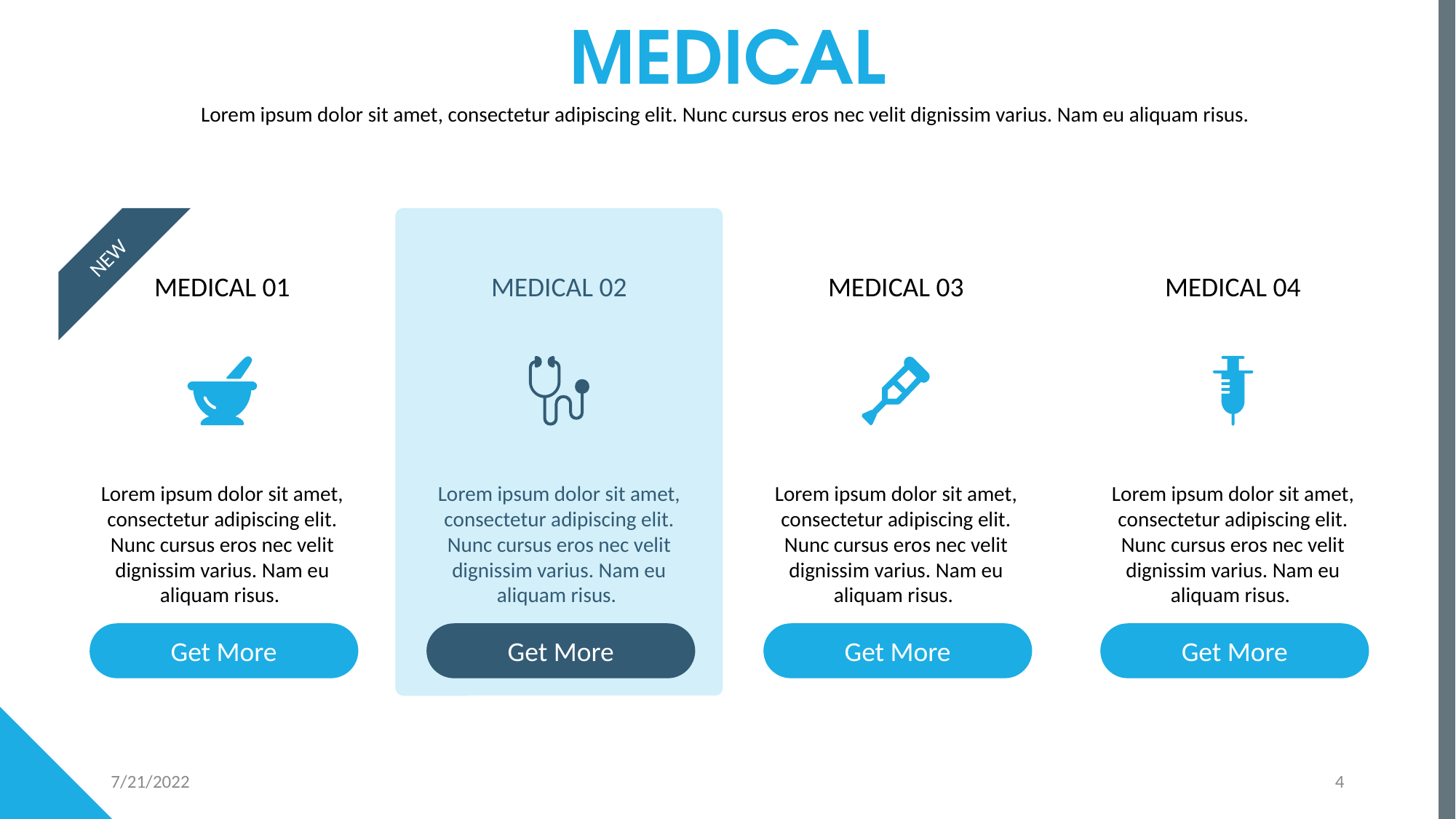

MEDICAL
Lorem ipsum dolor sit amet, consectetur adipiscing elit. Nunc cursus eros nec velit dignissim varius. Nam eu aliquam risus.

NEW
MEDICAL 01
MEDICAL 02
MEDICAL 03
MEDICAL 04

Lorem ipsum dolor sit amet, consectetur adipiscing elit. Nunc cursus eros nec velit dignissim varius. Nam eu aliquam risus.
Lorem ipsum dolor sit amet, consectetur adipiscing elit. Nunc cursus eros nec velit dignissim varius. Nam eu aliquam risus.
Lorem ipsum dolor sit amet, consectetur adipiscing elit. Nunc cursus eros nec velit dignissim varius. Nam eu aliquam risus.
Lorem ipsum dolor sit amet, consectetur adipiscing elit. Nunc cursus eros nec velit dignissim varius. Nam eu aliquam risus.
Get More
Get More
Get More
Get More

7/21/2022
4